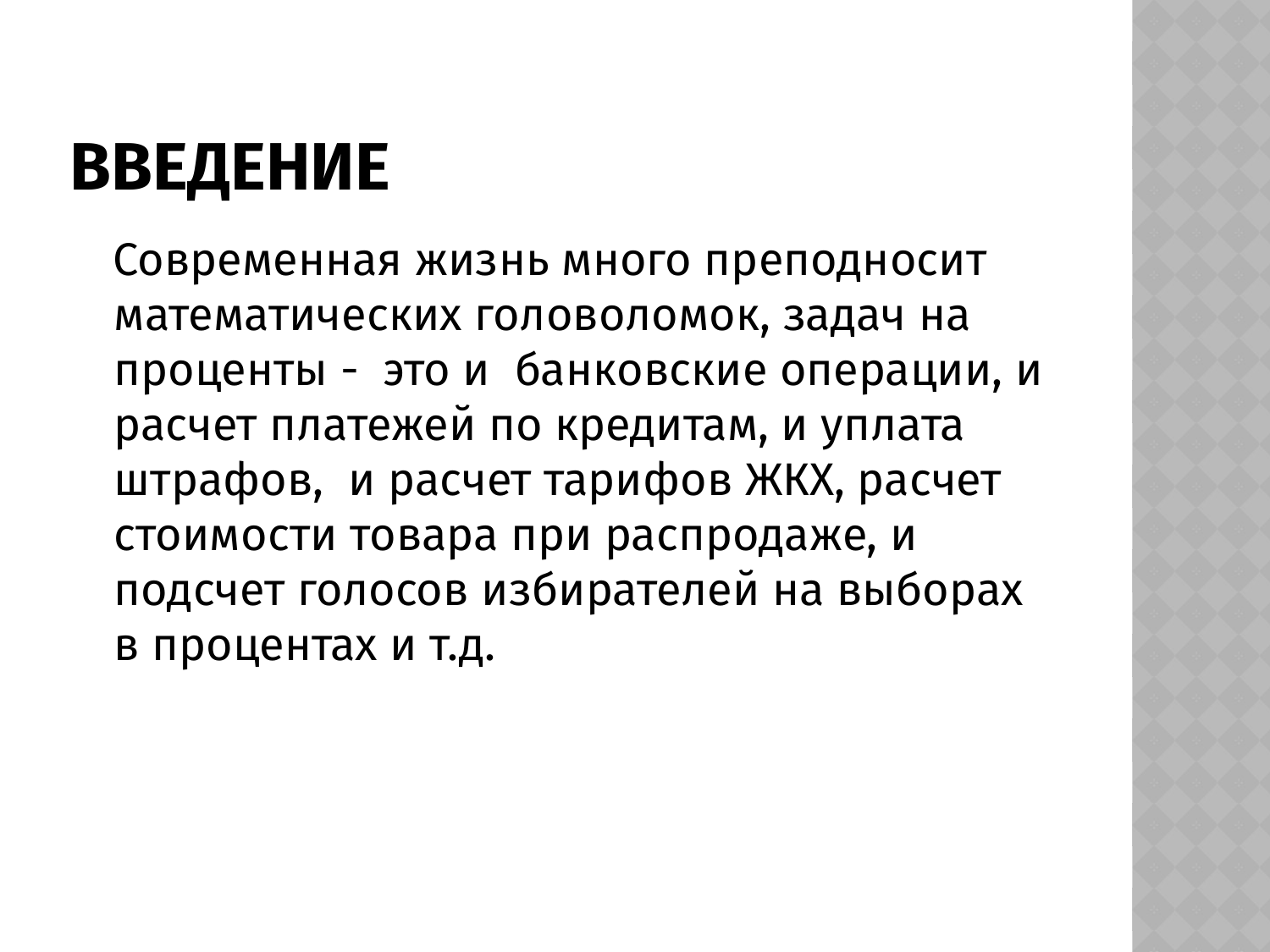

# введение
   Современная жизнь много преподносит математических головоломок, задач на проценты -  это и  банковские операции, и расчет платежей по кредитам, и уплата штрафов,  и расчет тарифов ЖКХ, расчет стоимости товара при распродаже, и подсчет голосов избирателей на выборах в процентах и т.д.